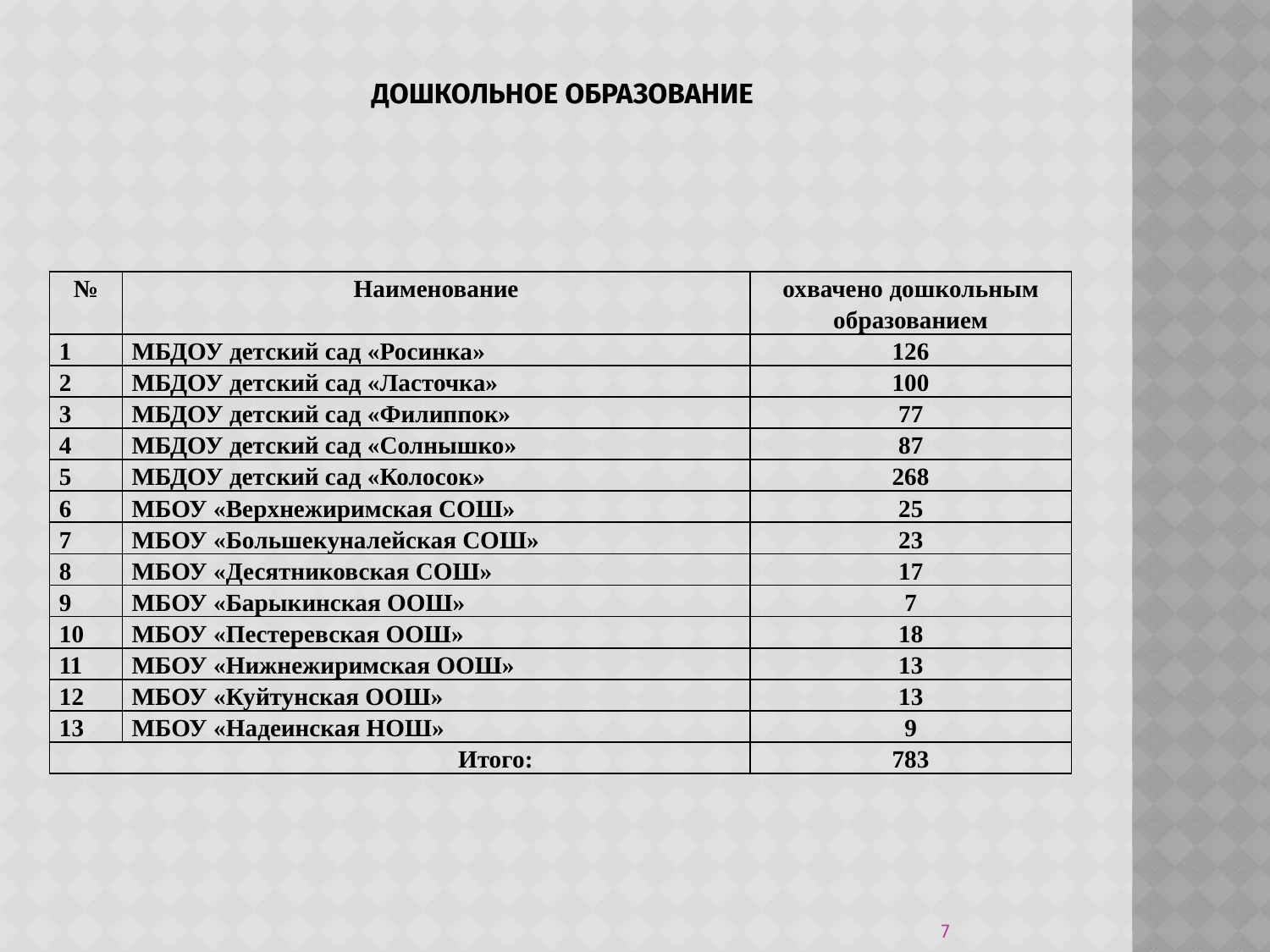

# ДОШКОЛЬНОЕ ОБРАЗОВАНИЕ
| № | Наименование | охвачено дошкольным образованием |
| --- | --- | --- |
| 1 | МБДОУ детский сад «Росинка» | 126 |
| 2 | МБДОУ детский сад «Ласточка» | 100 |
| 3 | МБДОУ детский сад «Филиппок» | 77 |
| 4 | МБДОУ детский сад «Солнышко» | 87 |
| 5 | МБДОУ детский сад «Колосок» | 268 |
| 6 | МБОУ «Верхнежиримская СОШ» | 25 |
| 7 | МБОУ «Большекуналейская СОШ» | 23 |
| 8 | МБОУ «Десятниковская СОШ» | 17 |
| 9 | МБОУ «Барыкинская ООШ» | 7 |
| 10 | МБОУ «Пестеревская ООШ» | 18 |
| 11 | МБОУ «Нижнежиримская ООШ» | 13 |
| 12 | МБОУ «Куйтунская ООШ» | 13 |
| 13 | МБОУ «Надеинская НОШ» | 9 |
| Итого: |  | 783 |
7